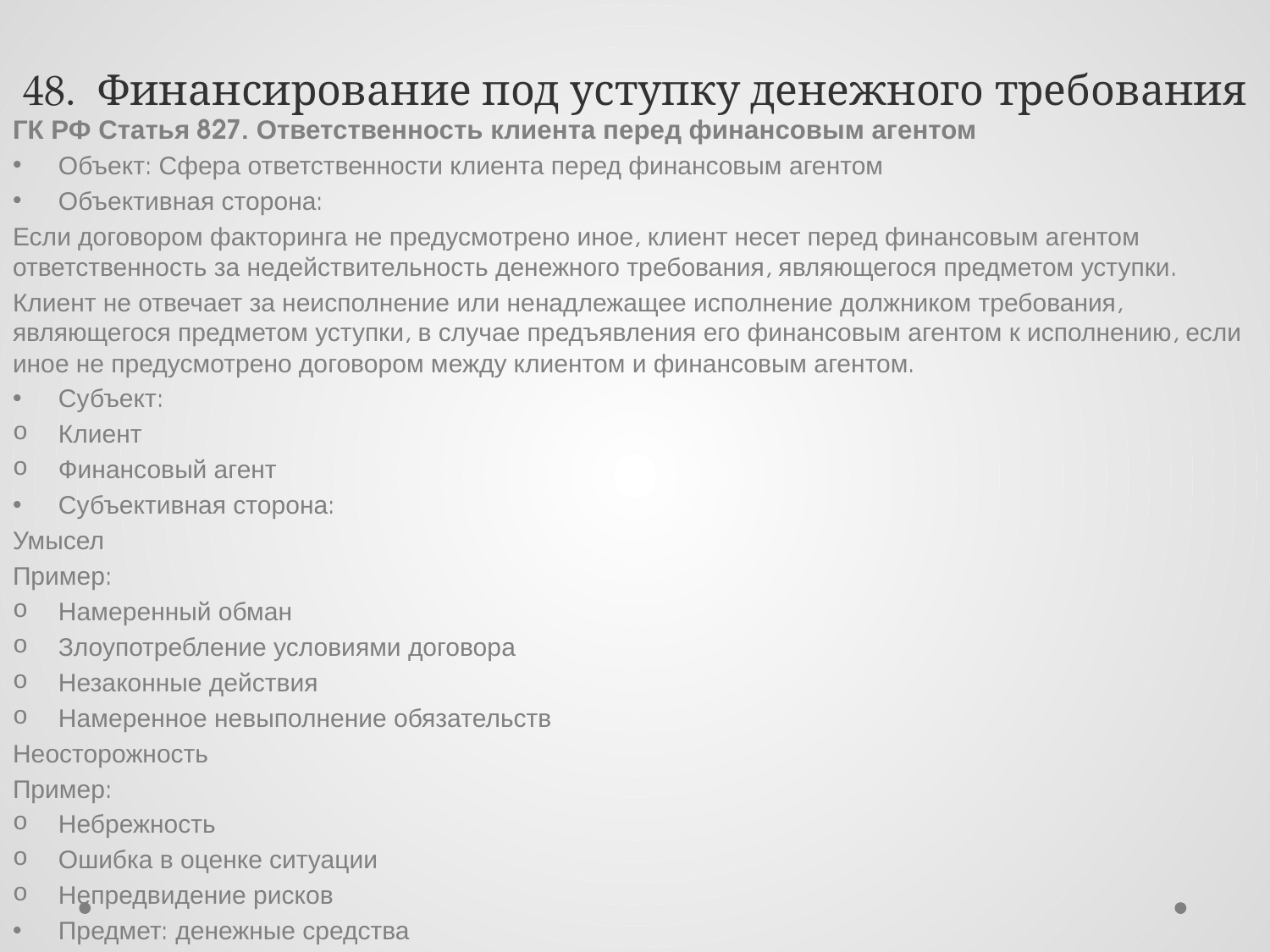

# 48.  Финансирование под уступку денежного требования
ГК РФ Статья 827. Ответственность клиента перед финансовым агентом
Объект: Сфера ответственности клиента перед финансовым агентом
Объективная сторона:
Если договором факторинга не предусмотрено иное, клиент несет перед финансовым агентом ответственность за недействительность денежного требования, являющегося предметом уступки.
Клиент не отвечает за неисполнение или ненадлежащее исполнение должником требования, являющегося предметом уступки, в случае предъявления его финансовым агентом к исполнению, если иное не предусмотрено договором между клиентом и финансовым агентом.
Субъект:
Клиент
Финансовый агент
Субъективная сторона:
Умысел
Пример:
Намеренный обман
Злоупотребление условиями договора
Незаконные действия
Намеренное невыполнение обязательств
Неосторожность
Пример:
Небрежность
Ошибка в оценке ситуации
Непредвидение рисков
Предмет: денежные средства